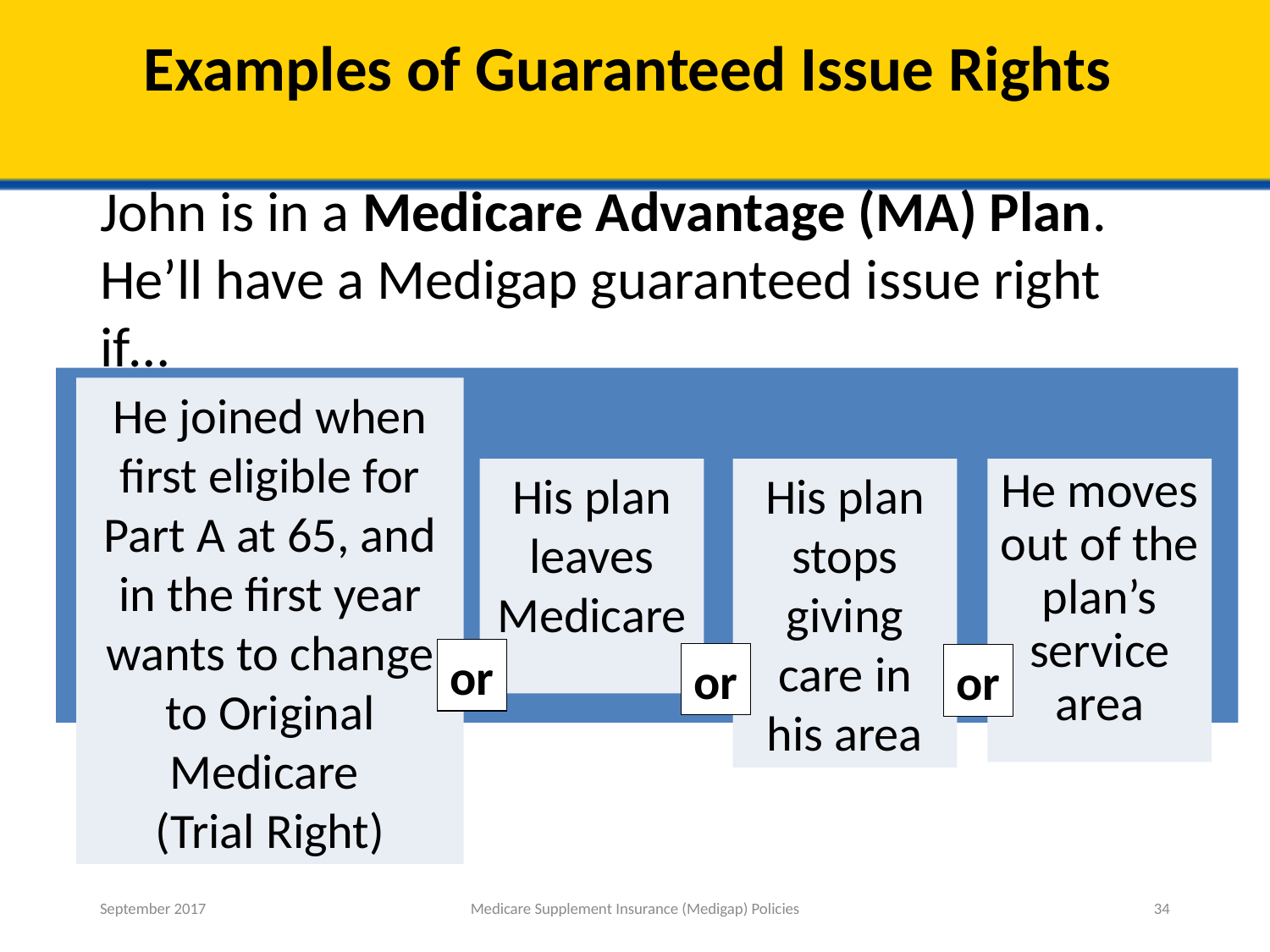

# Examples of Guaranteed Issue Rights
John is in a Medicare Advantage (MA) Plan. He’ll have a Medigap guaranteed issue right if…

He joined when first eligible for Part A at 65, and in the first year wants to change to Original Medicare
(Trial Right)
His plan leaves Medicare

His plan stops giving care in his area
He moves out of the plan’s service area

or
or
or
September 2017
Medicare Supplement Insurance (Medigap) Policies
34